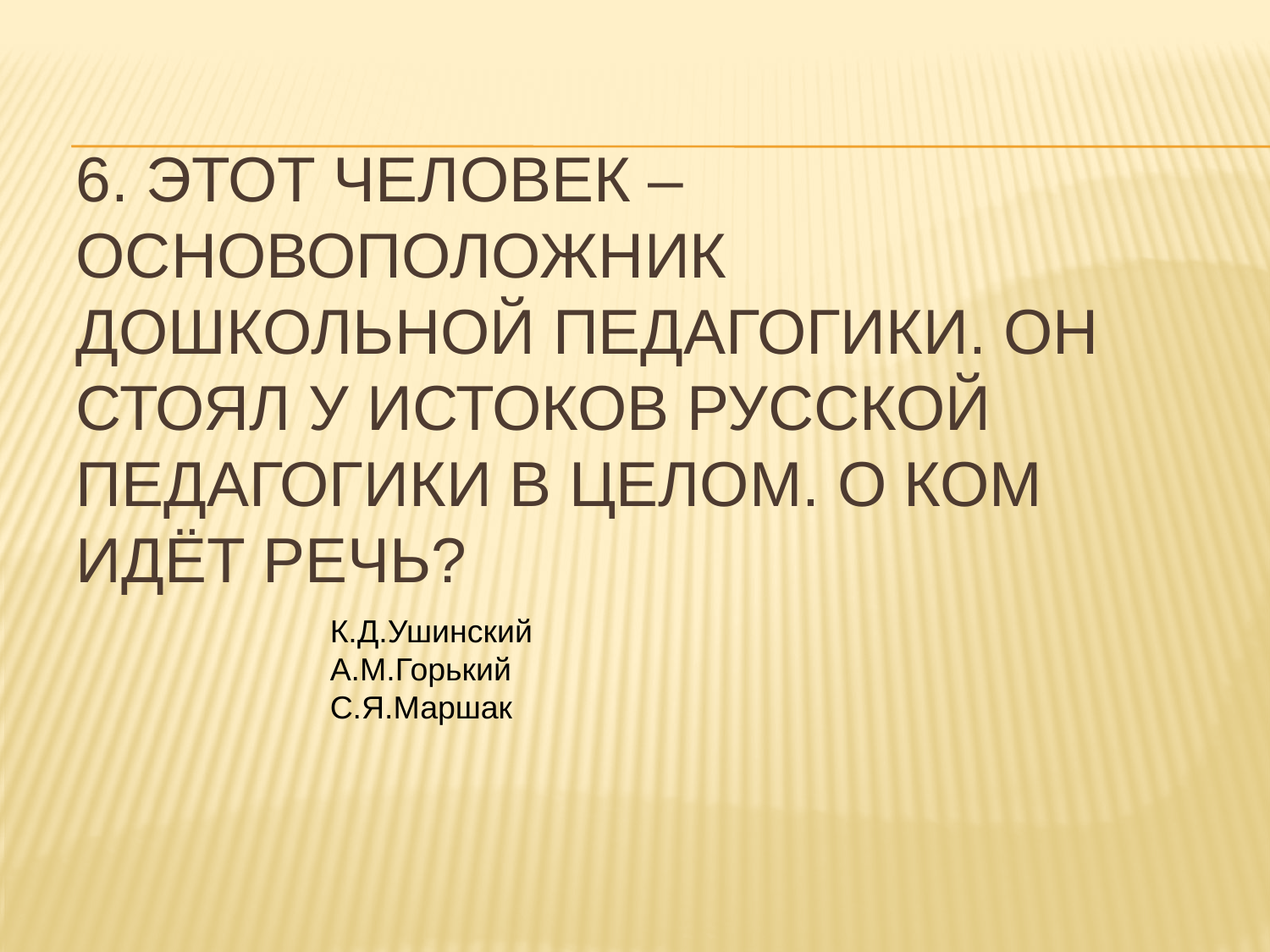

# 6. Этот человек – основоположник дошкольной педагогики. Он стоял у истоков русской педагогики в целом. О ком идёт речь?
К.Д.Ушинский
А.М.Горький
С.Я.Маршак